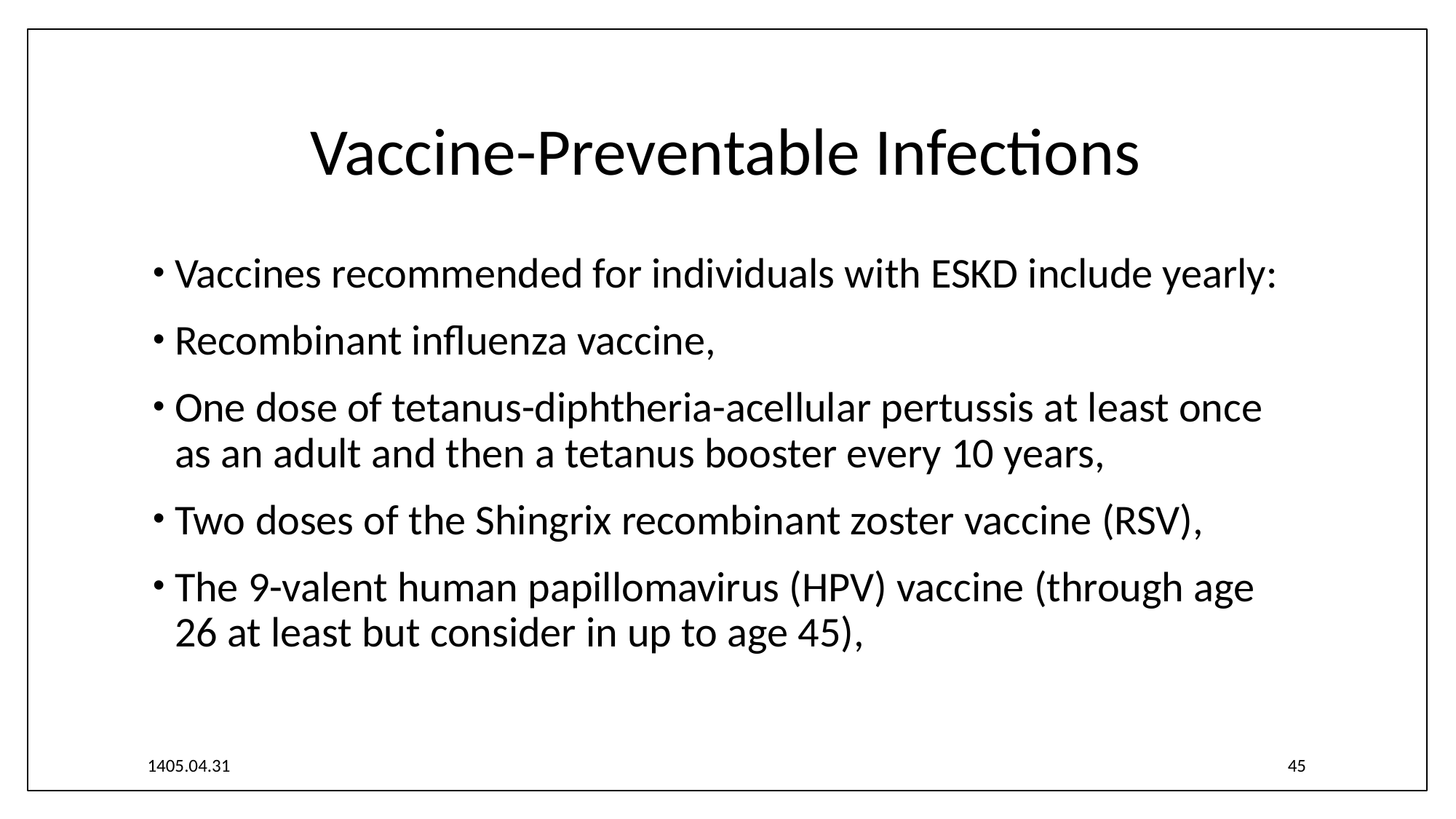

# Vaccine-Preventable Infections
Vaccines recommended for individuals with ESKD include yearly:
Recombinant influenza vaccine,
One dose of tetanus-diphtheria-acellular pertussis at least once as an adult and then a tetanus booster every 10 years,
Two doses of the Shingrix recombinant zoster vaccine (RSV),
The 9-valent human papillomavirus (HPV) vaccine (through age 26 at least but consider in up to age 45),
1405.04.31
45